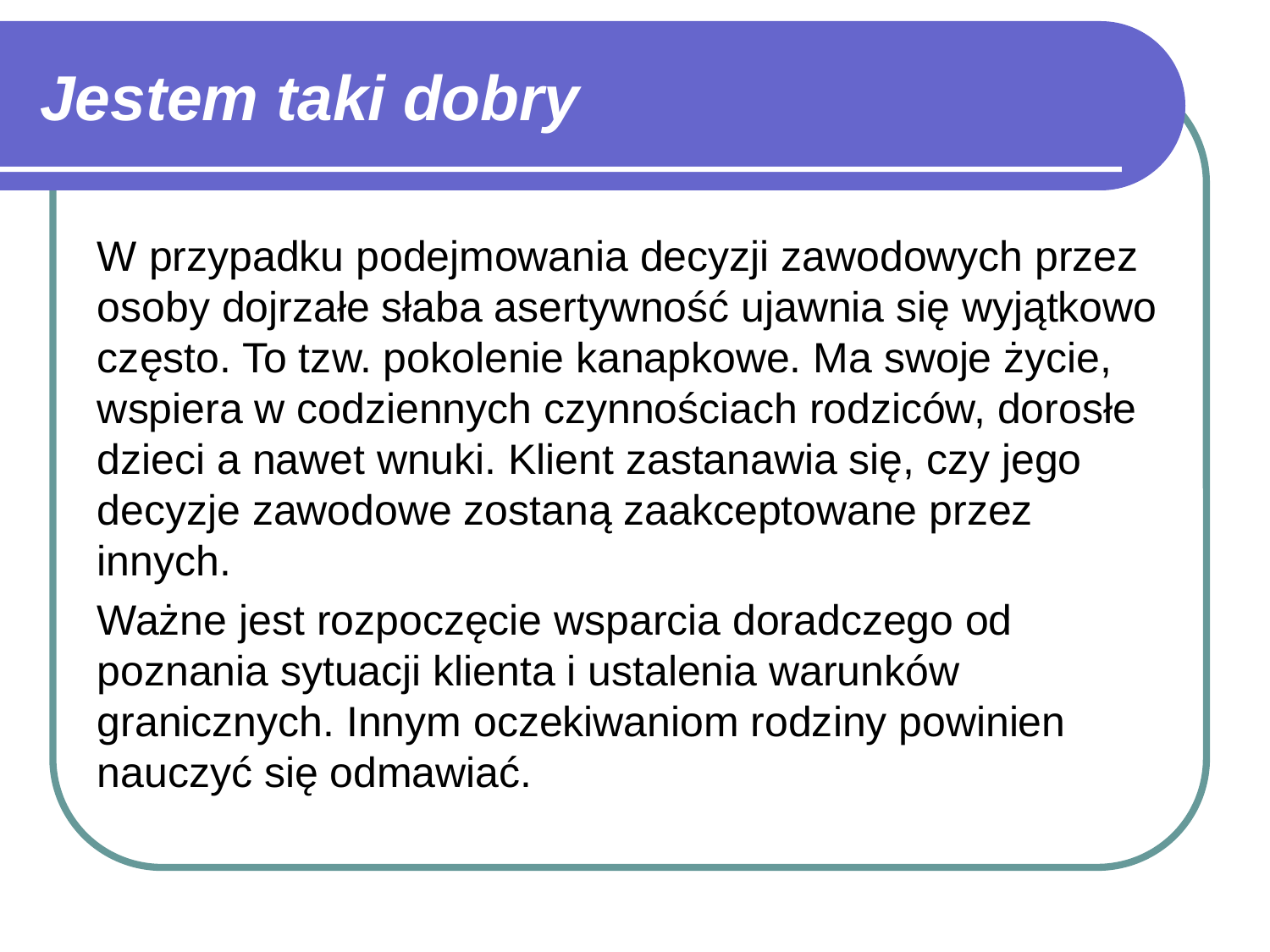

# Jestem taki dobry
W przypadku podejmowania decyzji zawodowych przez osoby dojrzałe słaba asertywność ujawnia się wyjątkowo często. To tzw. pokolenie kanapkowe. Ma swoje życie, wspiera w codziennych czynnościach rodziców, dorosłe dzieci a nawet wnuki. Klient zastanawia się, czy jego decyzje zawodowe zostaną zaakceptowane przez innych.
Ważne jest rozpoczęcie wsparcia doradczego od poznania sytuacji klienta i ustalenia warunków granicznych. Innym oczekiwaniom rodziny powinien nauczyć się odmawiać.